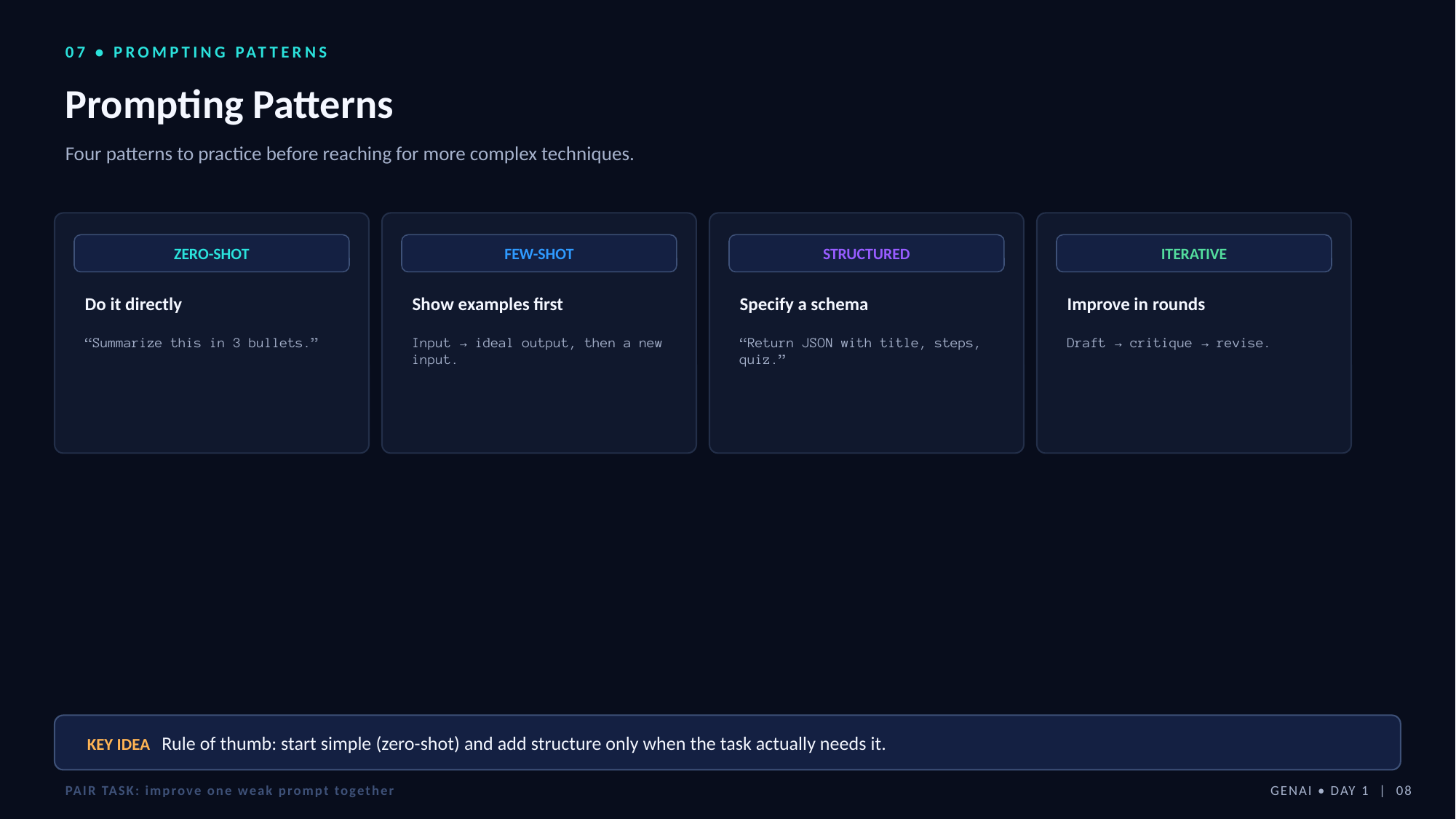

07 • PROMPTING PATTERNS
Prompting Patterns
Four patterns to practice before reaching for more complex techniques.

ZERO-SHOT

FEW-SHOT

STRUCTURED

ITERATIVE
Do it directly
Show examples first
Specify a schema
Improve in rounds
“Summarize this in 3 bullets.”
Input → ideal output, then a new input.
“Return JSON with title, steps, quiz.”
Draft → critique → revise.

KEY IDEA   Rule of thumb: start simple (zero-shot) and add structure only when the task actually needs it.
PAIR TASK: improve one weak prompt together
GENAI • DAY 1  |  08